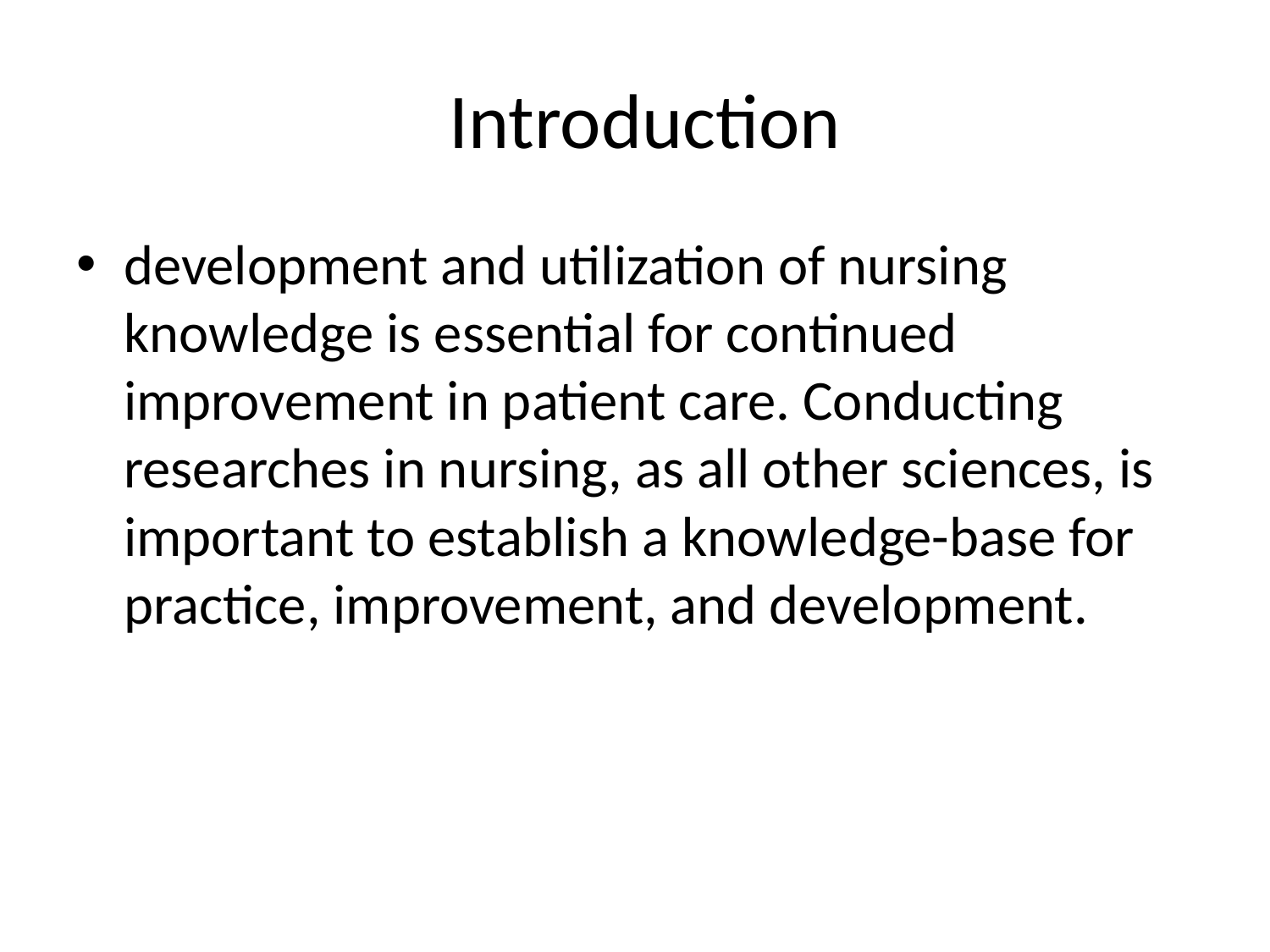

# Introduction
development and utilization of nursing knowledge is essential for continued improvement in patient care. Conducting researches in nursing, as all other sciences, is important to establish a knowledge-base for practice, improvement, and development.